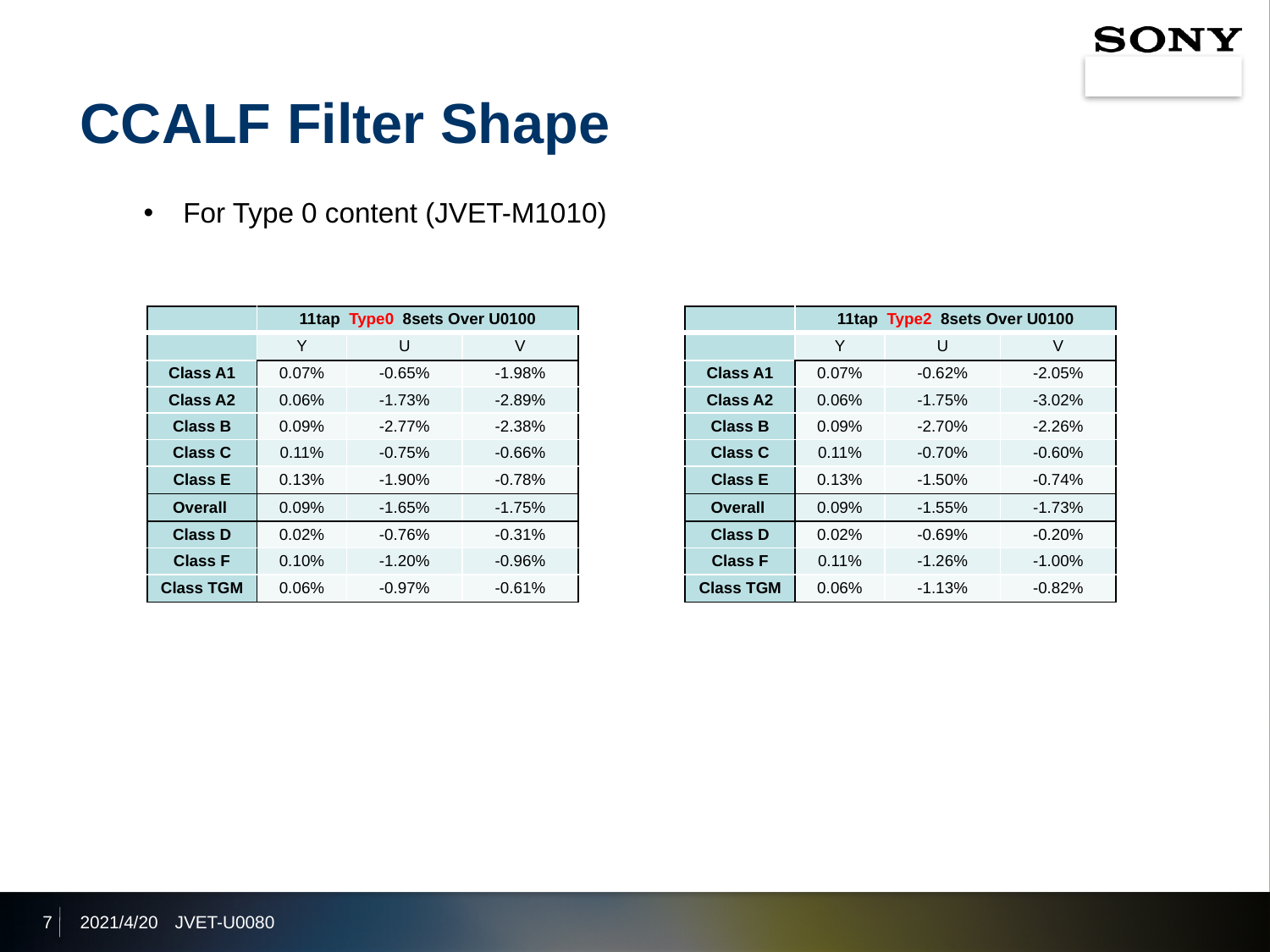

# CCALF Filter Shape

For Type 0 content (JVET-M1010)

|  | 11tap Type0 8sets Over U0100 |  |  |
| --- | --- | --- | --- |
|  | Y | U | V |
| Class A1 | 0.07% | -0.65% | -1.98% |
| Class A2 | 0.06% | -1.73% | -2.89% |
| Class B | 0.09% | -2.77% | -2.38% |
| Class C | 0.11% | -0.75% | -0.66% |
| Class E | 0.13% | -1.90% | -0.78% |
| Overall | 0.09% | -1.65% | -1.75% |
| Class D | 0.02% | -0.76% | -0.31% |
| Class F | 0.10% | -1.20% | -0.96% |
| Class TGM | 0.06% | -0.97% | -0.61% |
|  | 11tap Type2 8sets Over U0100 |  |  |
| --- | --- | --- | --- |
|  | Y | U | V |
| Class A1 | 0.07% | -0.62% | -2.05% |
| Class A2 | 0.06% | -1.75% | -3.02% |
| Class B | 0.09% | -2.70% | -2.26% |
| Class C | 0.11% | -0.70% | -0.60% |
| Class E | 0.13% | -1.50% | -0.74% |
| Overall | 0.09% | -1.55% | -1.73% |
| Class D | 0.02% | -0.69% | -0.20% |
| Class F | 0.11% | -1.26% | -1.00% |
| Class TGM | 0.06% | -1.13% | -0.82% |
7
2021/4/20
JVET-U0080